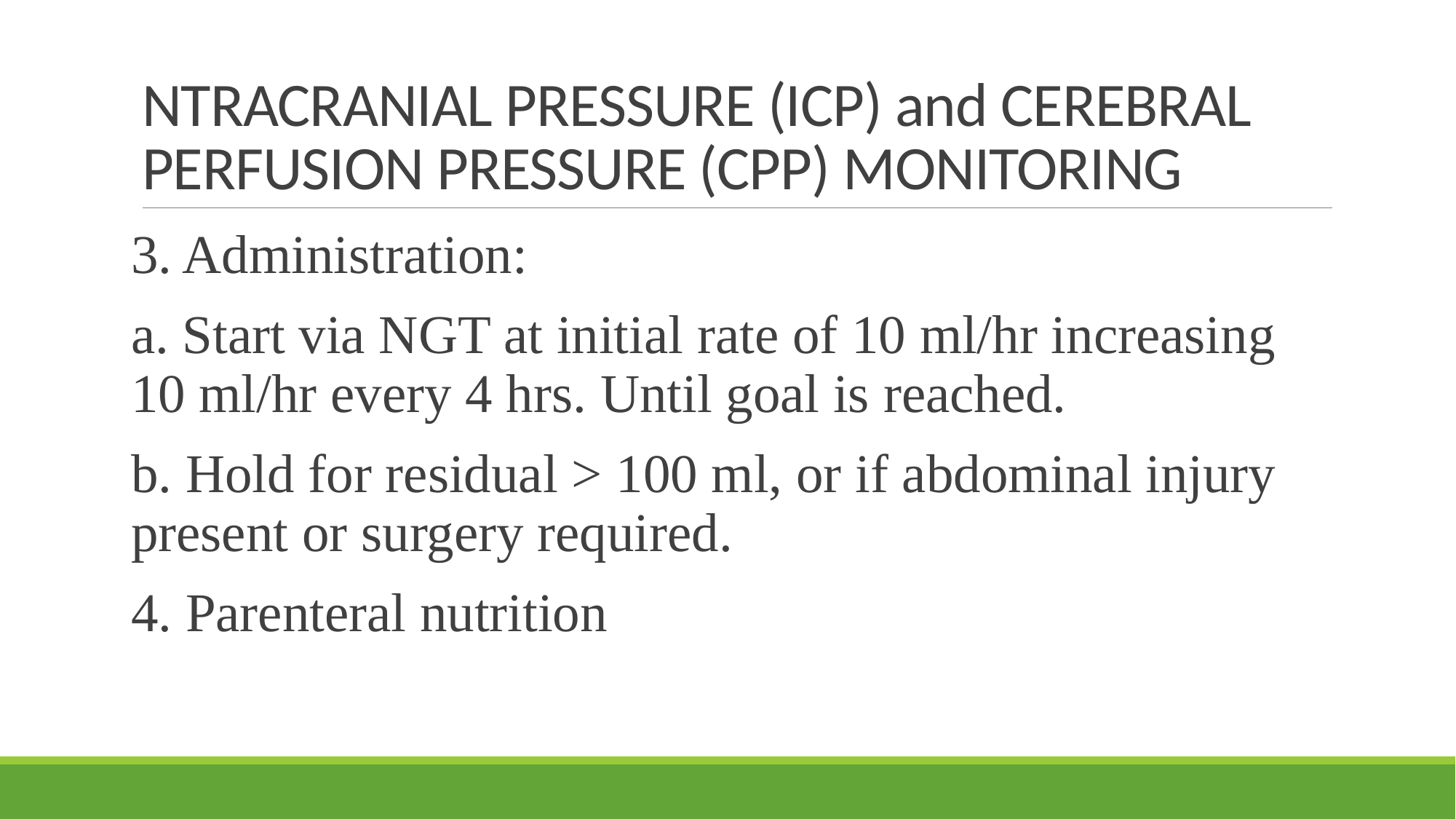

# NTRACRANIAL PRESSURE (ICP) and CEREBRAL PERFUSION PRESSURE (CPP) MONITORING
3. Administration:
a. Start via NGT at initial rate of 10 ml/hr increasing 10 ml/hr every 4 hrs. Until goal is reached.
b. Hold for residual > 100 ml, or if abdominal injury present or surgery required.
4. Parenteral nutrition